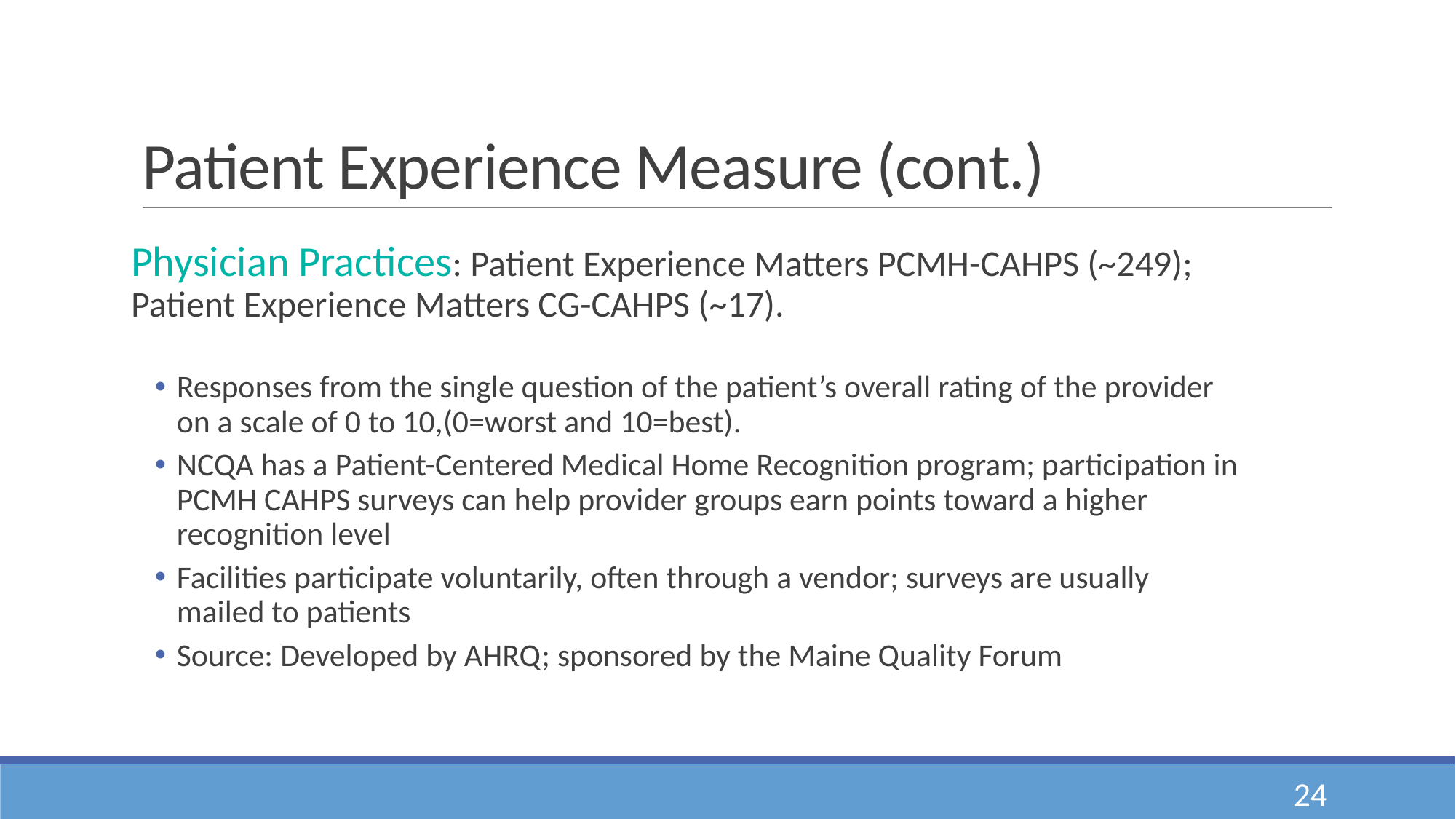

# Patient Experience Measure (cont.)
Physician Practices: Patient Experience Matters PCMH-CAHPS (~249); Patient Experience Matters CG-CAHPS (~17).
Responses from the single question of the patient’s overall rating of the provider on a scale of 0 to 10,(0=worst and 10=best).
NCQA has a Patient-Centered Medical Home Recognition program; participation in PCMH CAHPS surveys can help provider groups earn points toward a higher recognition level
Facilities participate voluntarily, often through a vendor; surveys are usually mailed to patients
Source: Developed by AHRQ; sponsored by the Maine Quality Forum

24